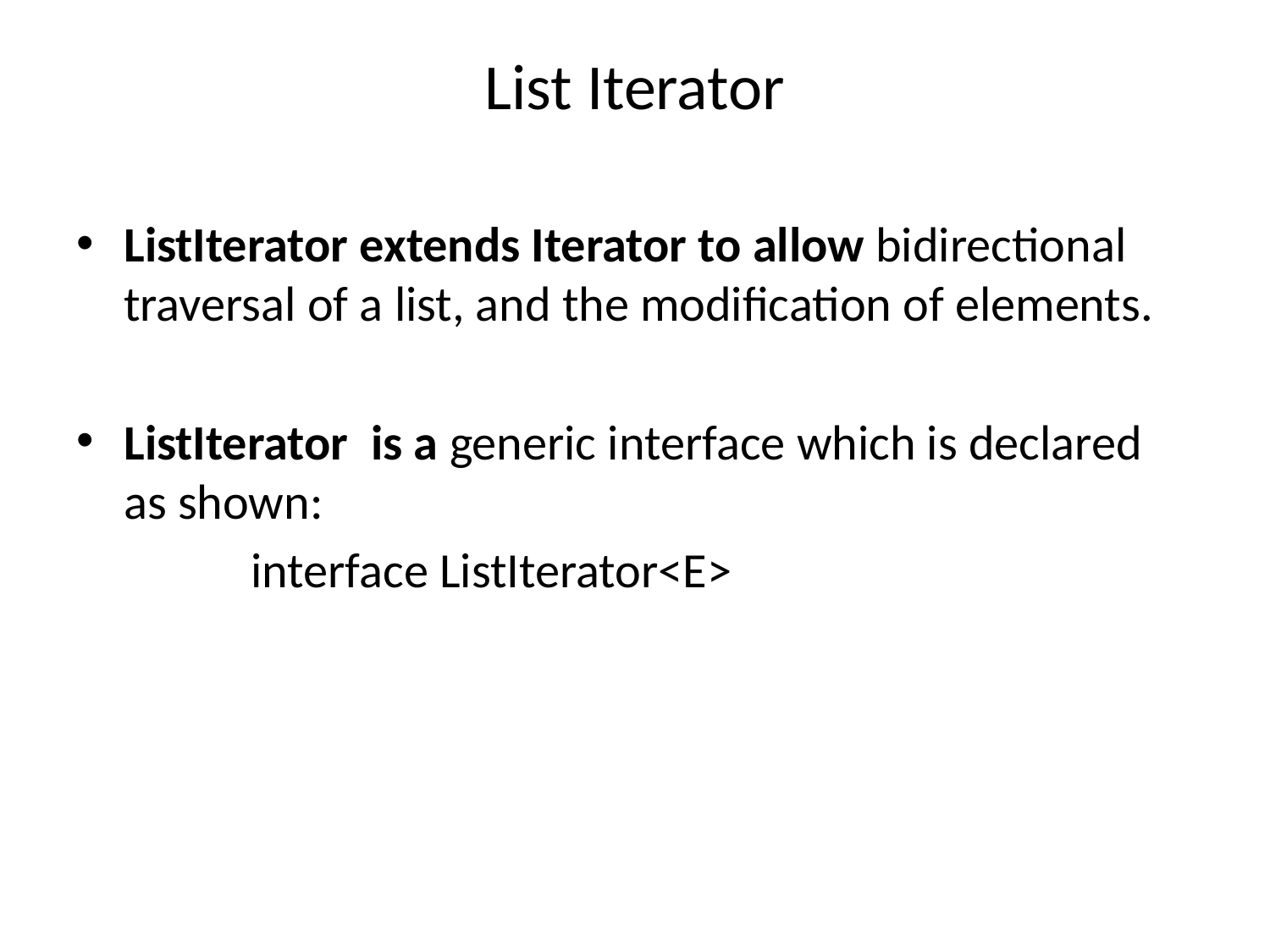

# List Iterator

ListIterator extends Iterator to allow bidirectional traversal of a list, and the modification of elements.

ListIterator  is a generic interface which is declared as shown:
		interface ListIterator<E>